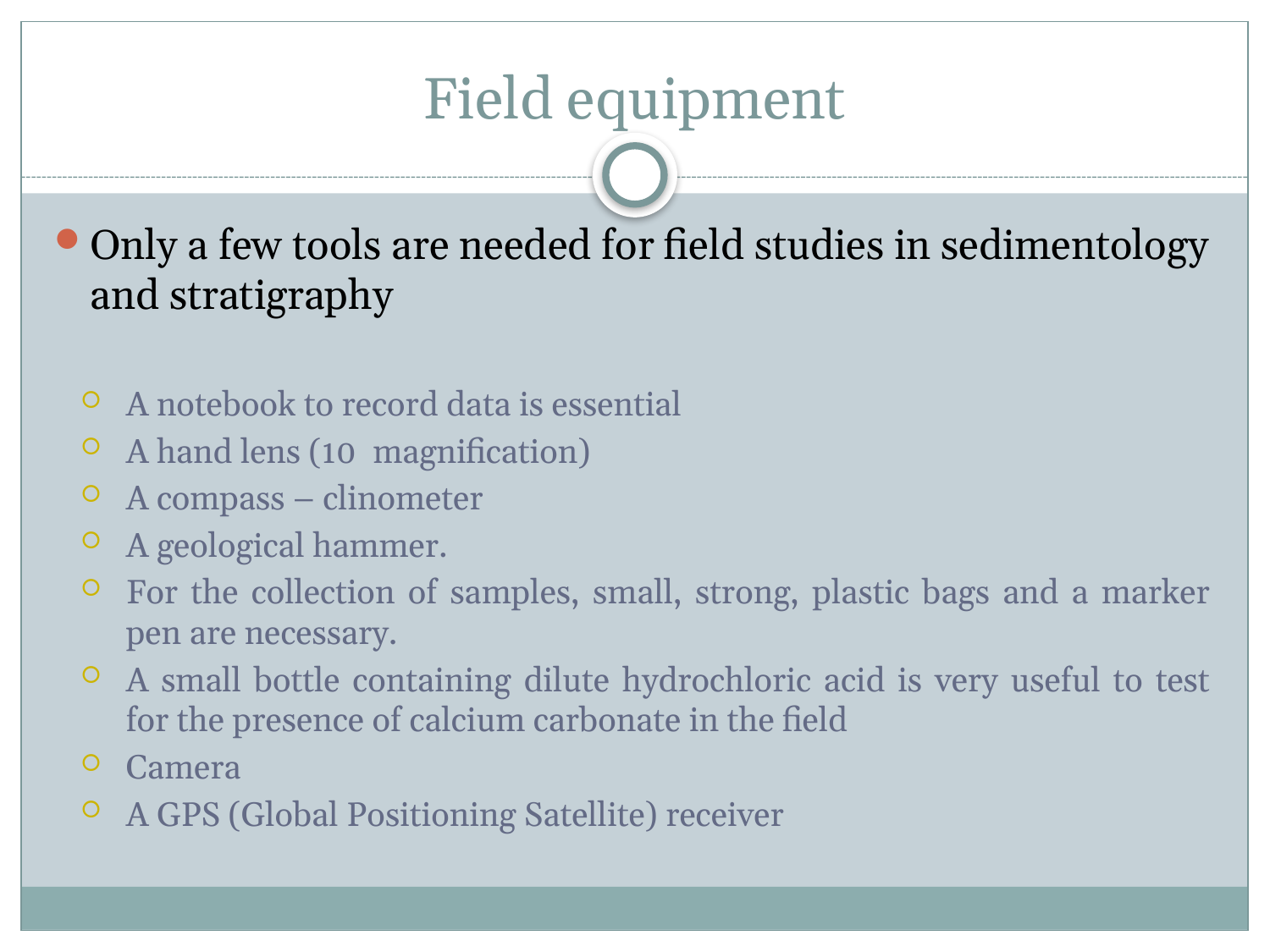

# Field equipment
Only a few tools are needed for field studies in sedimentology and stratigraphy

A notebook to record data is essential
A hand lens (10  magnification)
A compass – clinometer
A geological hammer.
For the collection of samples, small, strong, plastic bags and a marker pen are necessary.
A small bottle containing dilute hydrochloric acid is very useful to test for the presence of calcium carbonate in the field
Camera
A GPS (Global Positioning Satellite) receiver